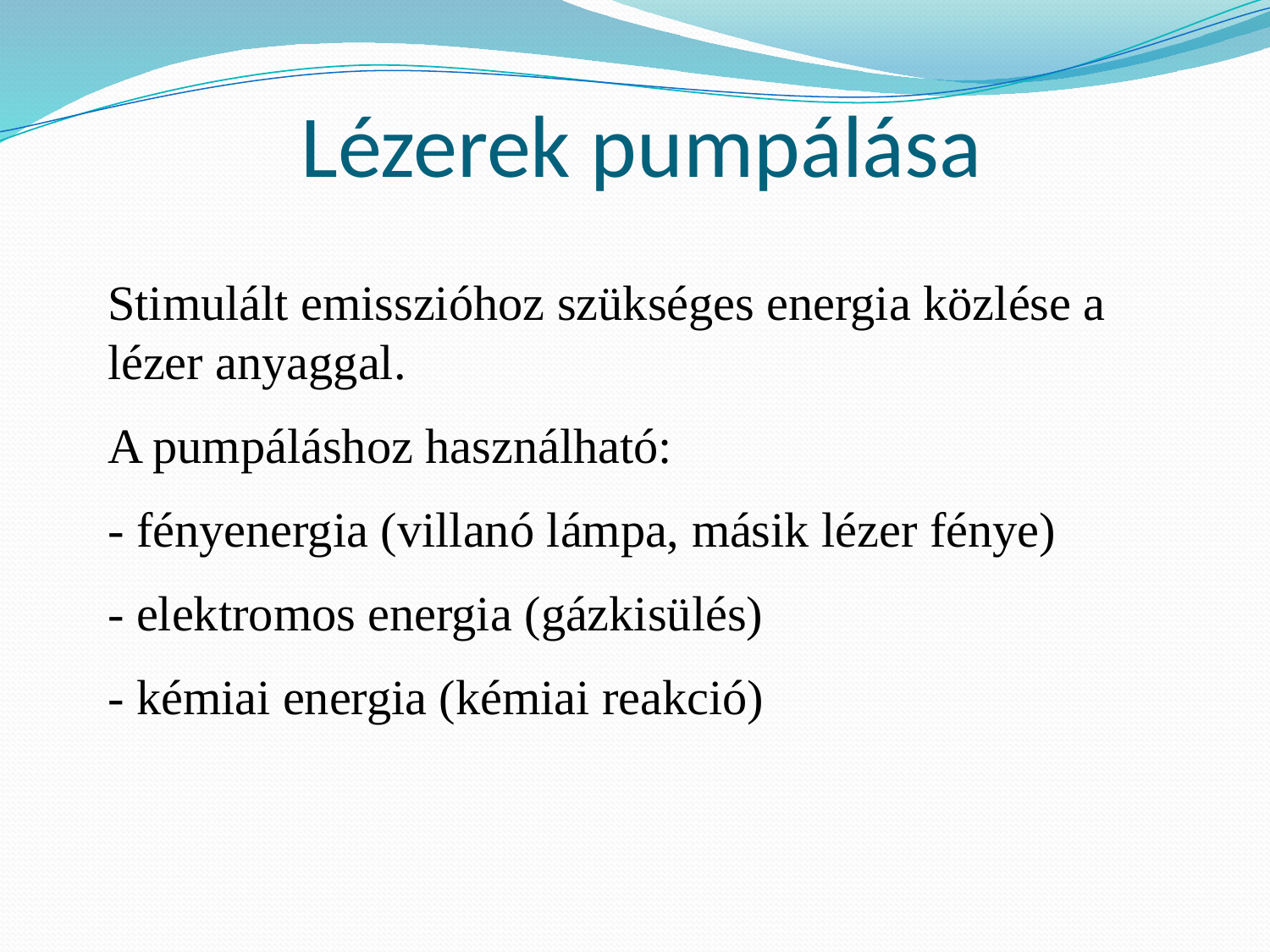

# Lézerek pumpálása
Stimulált emisszióhoz szükséges energia közlése a lézer anyaggal.
A pumpáláshoz használható:
- fényenergia (villanó lámpa, másik lézer fénye)
- elektromos energia (gázkisülés)
- kémiai energia (kémiai reakció)